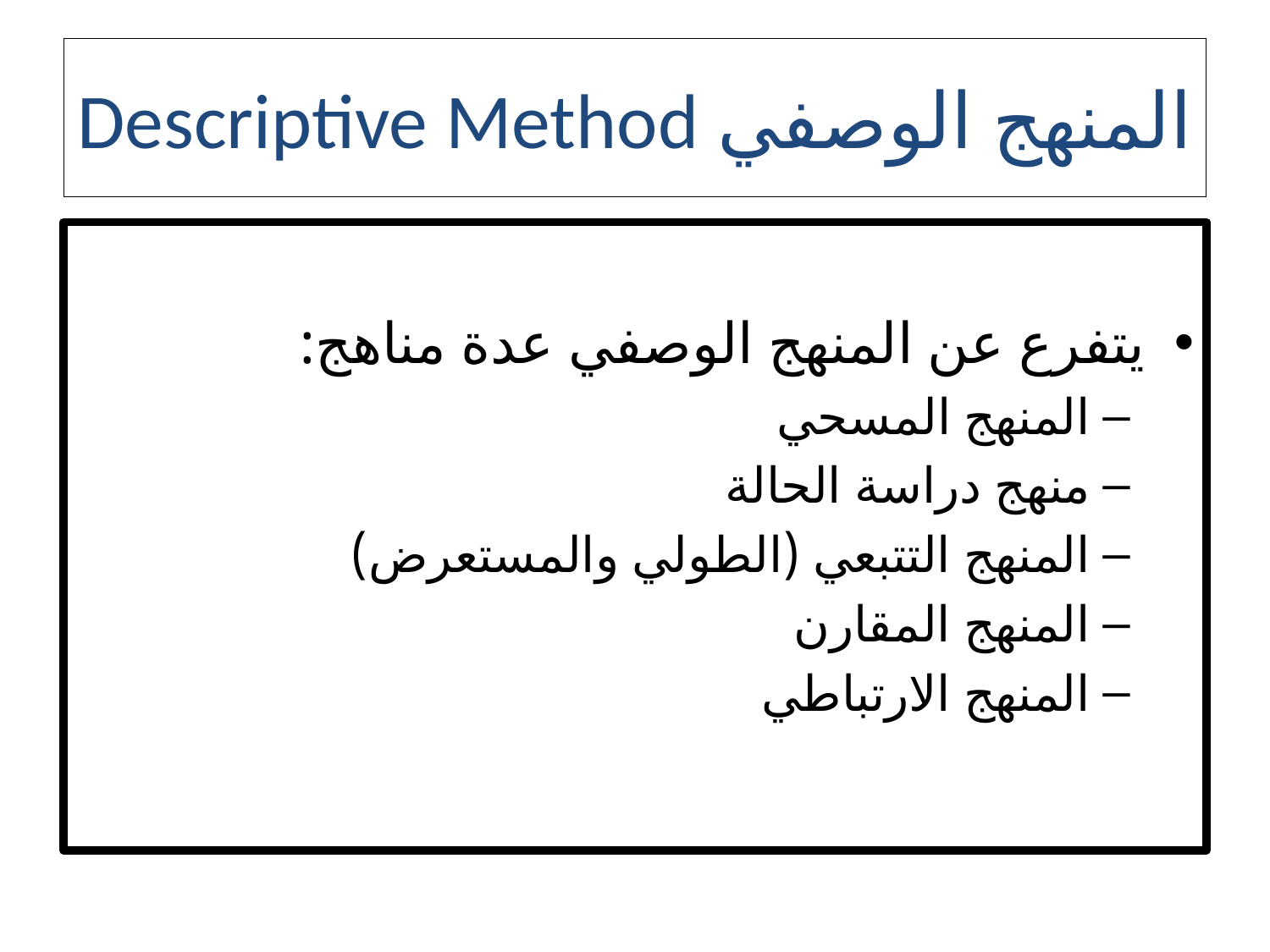

# Descriptive Method المنهج الوصفي

يتفرع عن المنهج الوصفي عدة مناهج:
المنهج المسحي
منهج دراسة الحالة
المنهج التتبعي (الطولي والمستعرض)
المنهج المقارن
المنهج الارتباطي